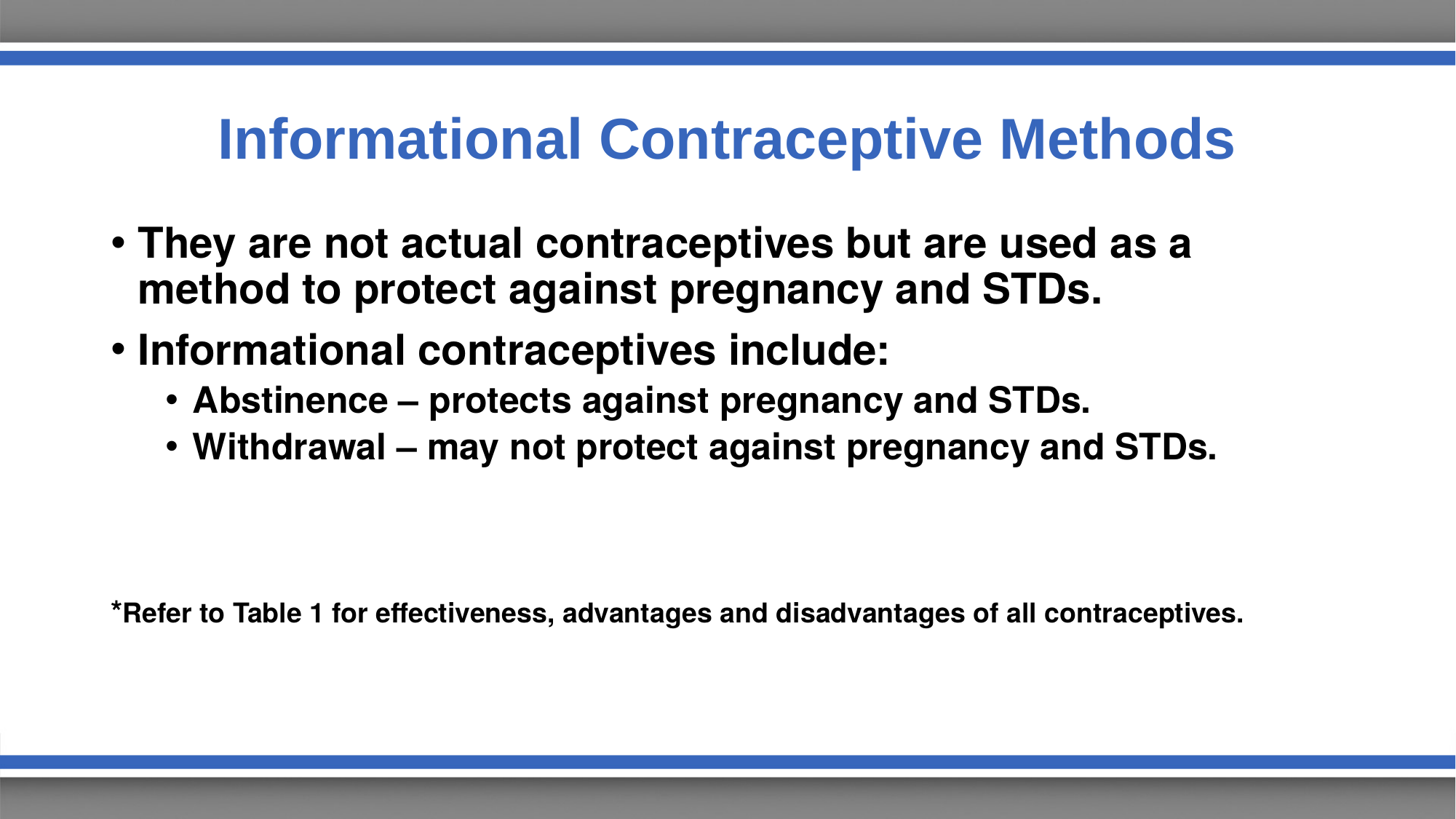

# Informational Contraceptive Methods
They are not actual contraceptives but are used as a method to protect against pregnancy and STDs.
Informational contraceptives include:
Abstinence – protects against pregnancy and STDs.
Withdrawal – may not protect against pregnancy and STDs.

*Refer to Table 1 for effectiveness, advantages and disadvantages of all contraceptives.